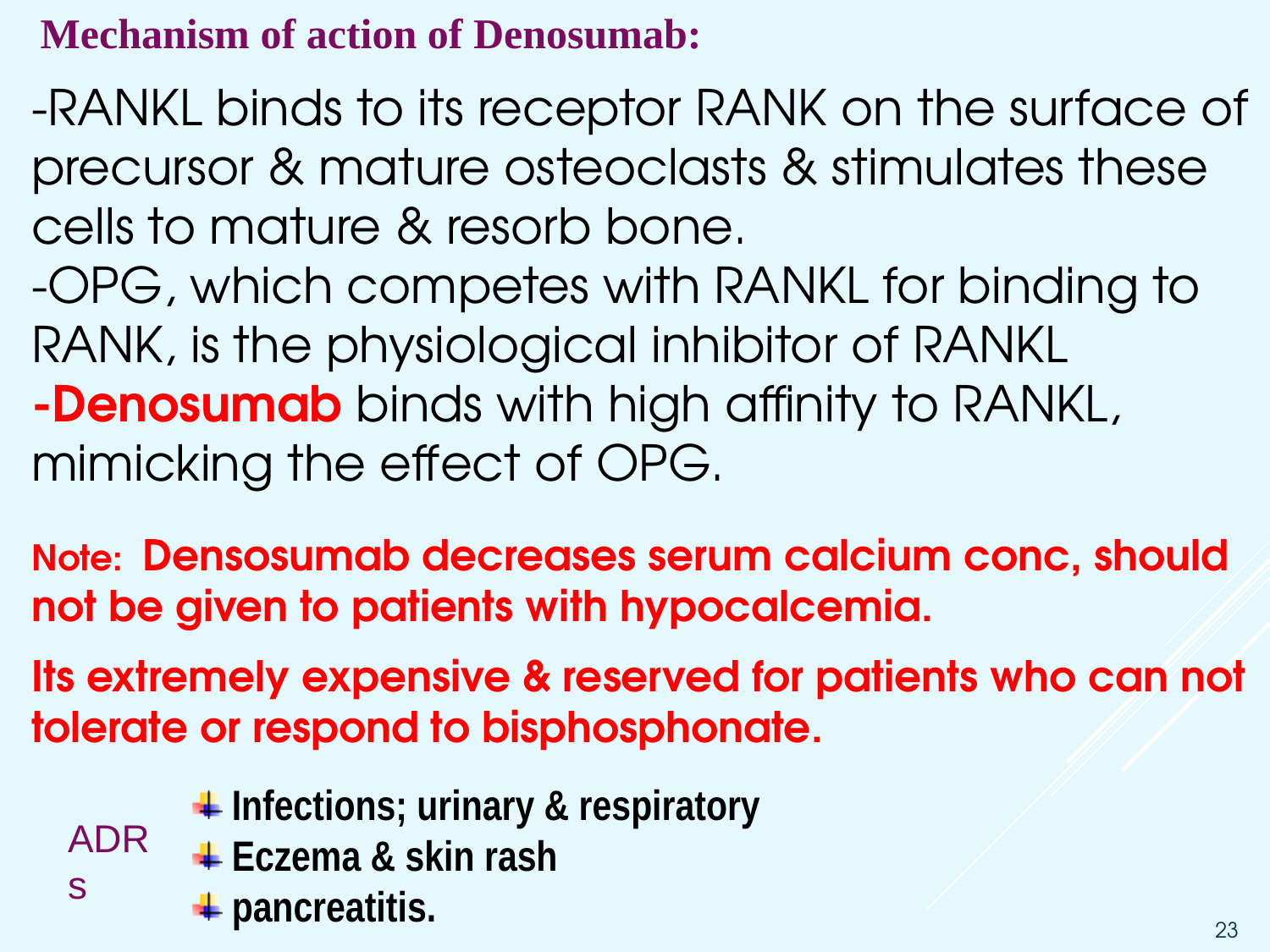

Mechanism of action of Denosumab:

-RANKL binds to its receptor RANK on the surface of precursor & mature osteoclasts & stimulates these cells to mature & resorb bone.
-OPG, which competes with RANKL for binding to RANK, is the physiological inhibitor of RANKL
-Denosumab binds with high affinity to RANKL, mimicking the effect of OPG.

Note:  Densosumab decreases serum calcium conc, should not be given to patients with hypocalcemia.

Its extremely expensive & reserved for patients who can not tolerate or respond to bisphosphonate.
 Infections; urinary & respiratory
 Eczema & skin rash
 pancreatitis.
ADRs
23